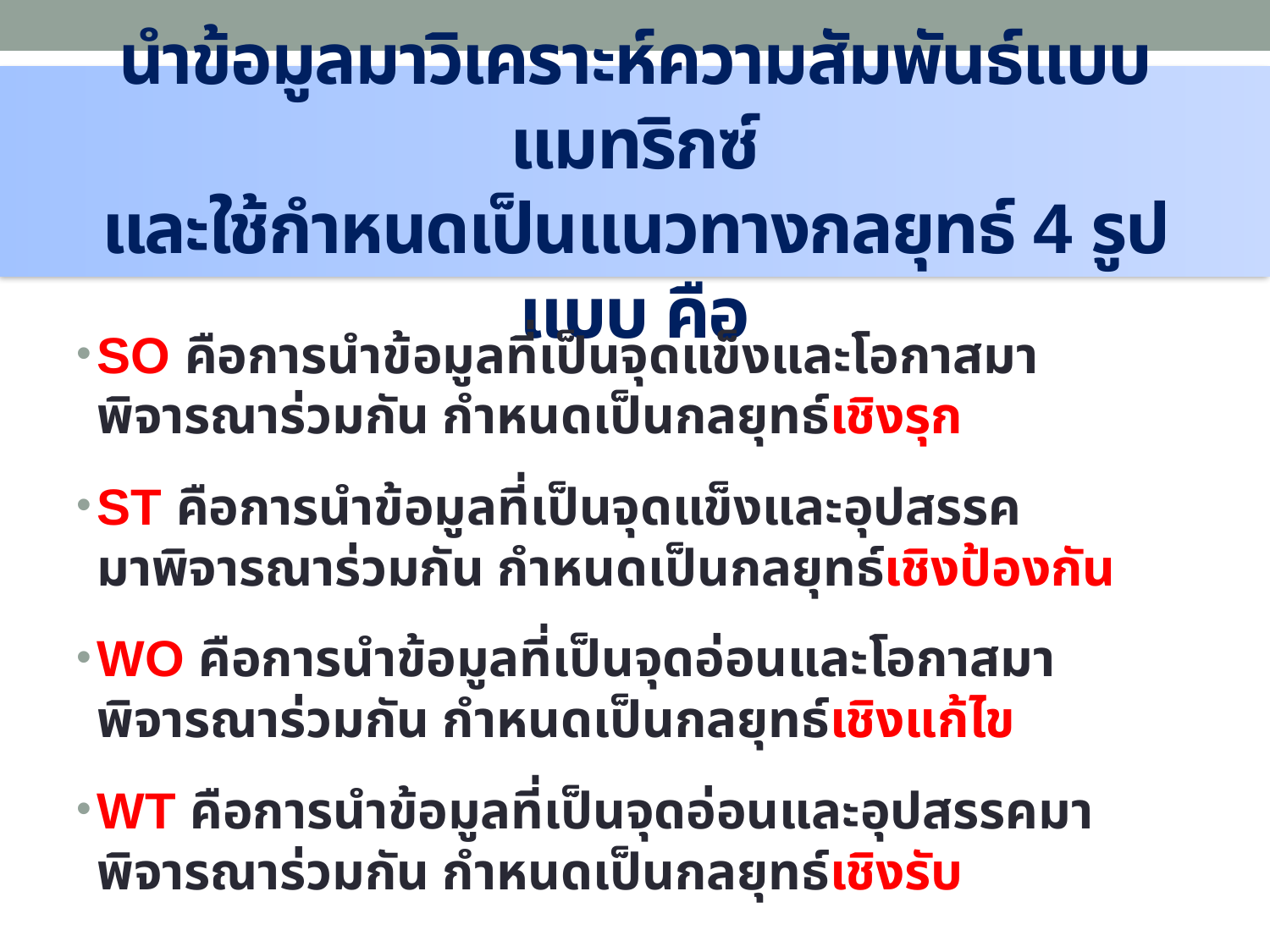

# นำข้อมูลมาวิเคราะห์ความสัมพันธ์แบบแมทริกซ์ และใช้กำหนดเป็นแนวทางกลยุทธ์ 4 รูปแบบ คือ
SO คือการนำข้อมูลที่เป็นจุดแข็งและโอกาสมาพิจารณาร่วมกัน กำหนดเป็นกลยุทธ์เชิงรุก

ST คือการนำข้อมูลที่เป็นจุดแข็งและอุปสรรค             มาพิจารณาร่วมกัน กำหนดเป็นกลยุทธ์เชิงป้องกัน

WO คือการนำข้อมูลที่เป็นจุดอ่อนและโอกาสมาพิจารณาร่วมกัน กำหนดเป็นกลยุทธ์เชิงแก้ไข

WT คือการนำข้อมูลที่เป็นจุดอ่อนและอุปสรรคมาพิจารณาร่วมกัน กำหนดเป็นกลยุทธ์เชิงรับ